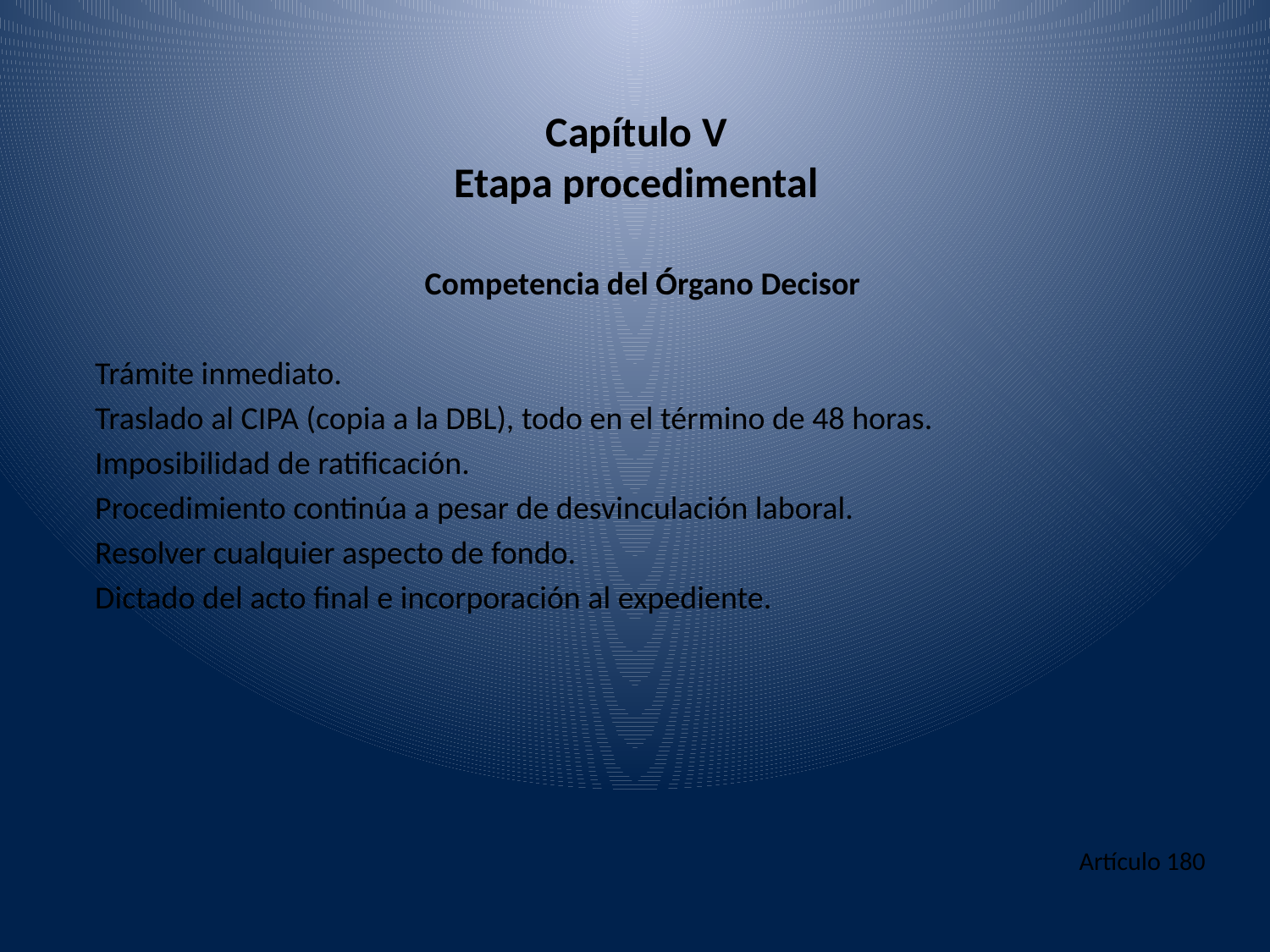

# Capítulo V Etapa procedimental
Competencia del Órgano Decisor

 Trámite inmediato.
 Traslado al CIPA (copia a la DBL), todo en el término de 48 horas.
 Imposibilidad de ratificación.
 Procedimiento continúa a pesar de desvinculación laboral.
 Resolver cualquier aspecto de fondo.
 Dictado del acto final e incorporación al expediente.

Artículo 180